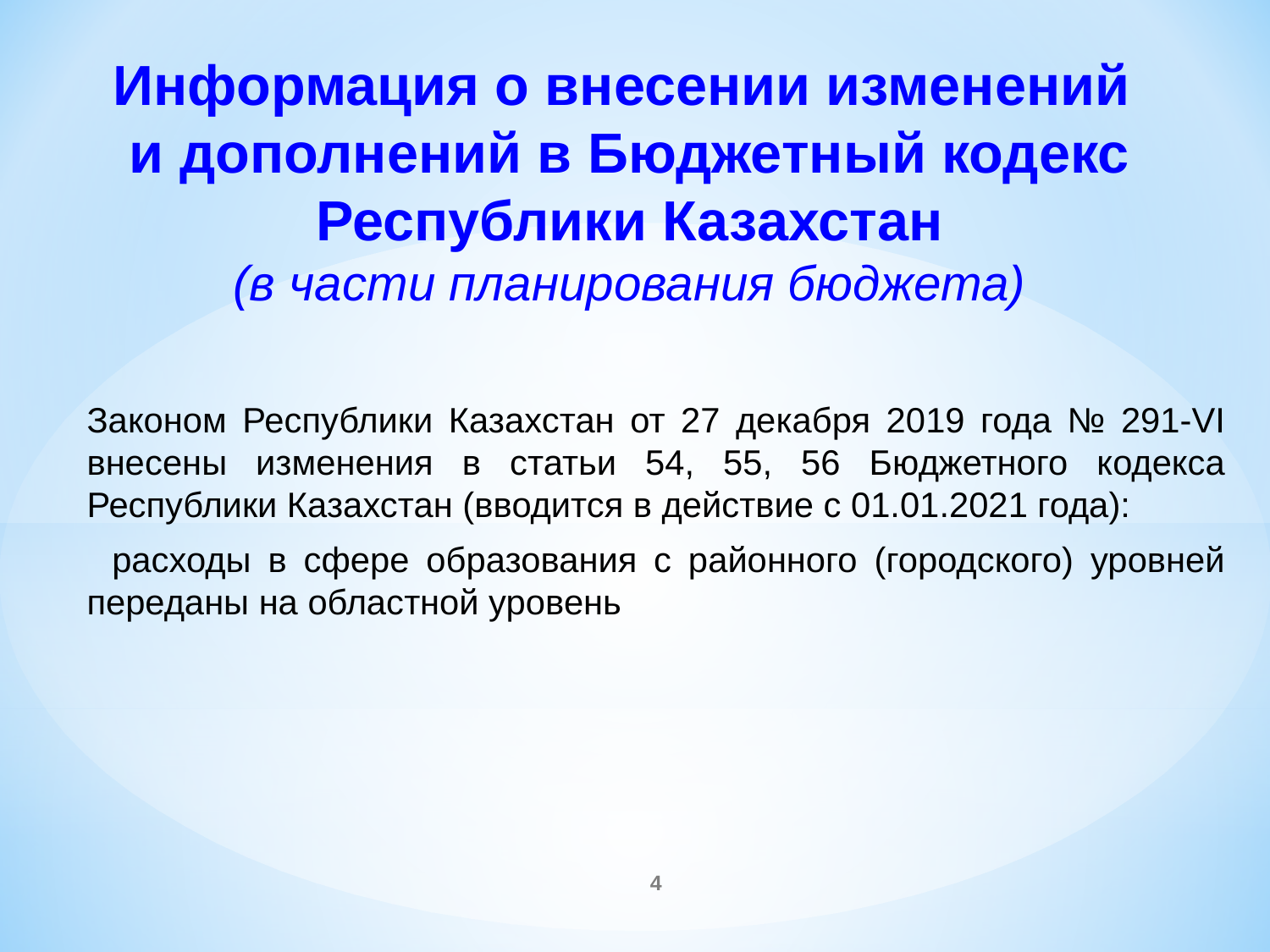

# Информация о внесении изменений и дополнений в Бюджетный кодекс Республики Казахстан (в части планирования бюджета)
	Законом Республики Казахстан от 27 декабря 2019 года № 291-VI внесены изменения в статьи 54, 55, 56 Бюджетного кодекса Республики Казахстан (вводится в действие с 01.01.2021 года):
   расходы в сфере образования с районного (городского) уровней переданы на областной уровень
4